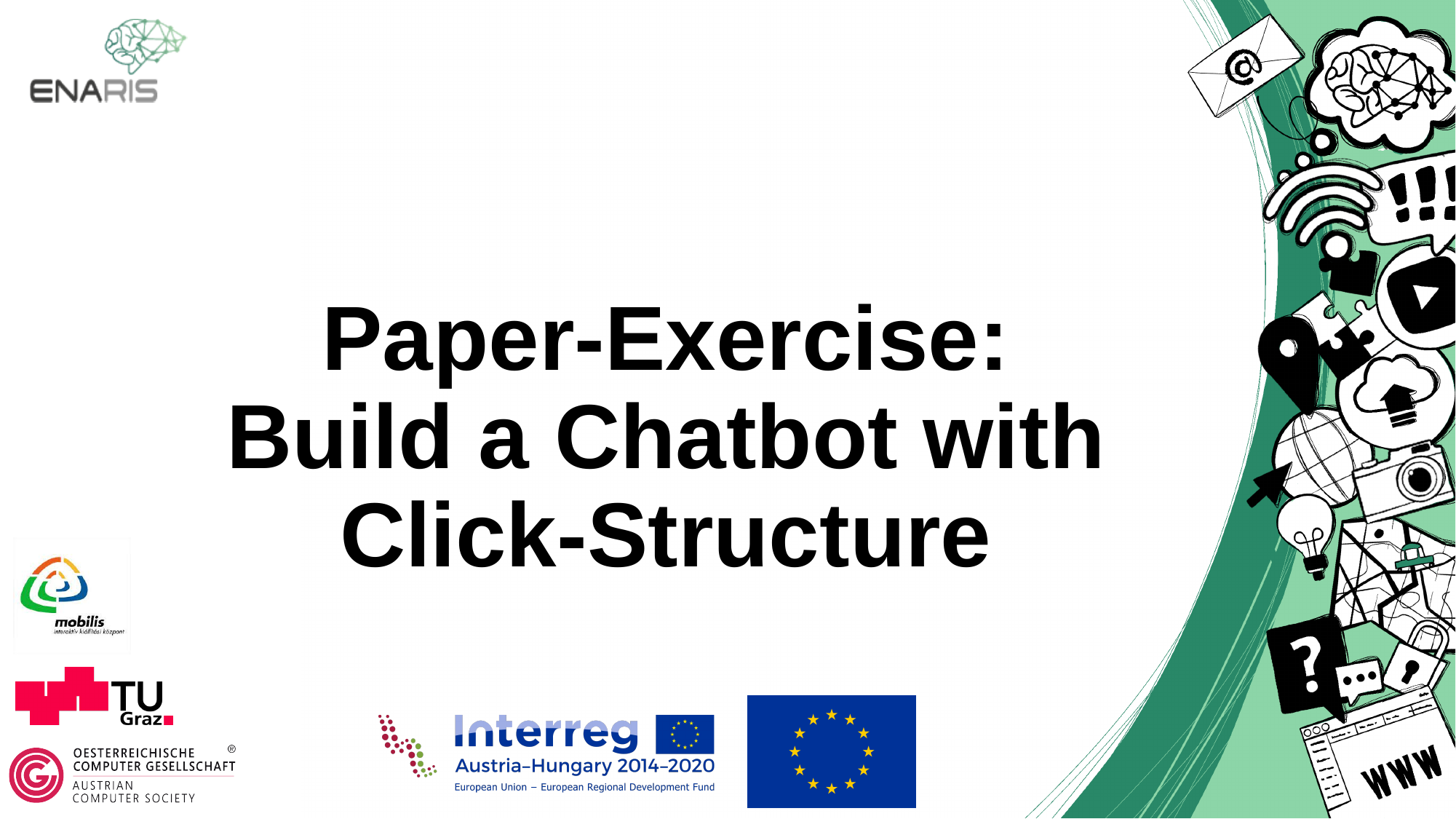

# Paper-Exercise: Build a Chatbot with Click-Structure